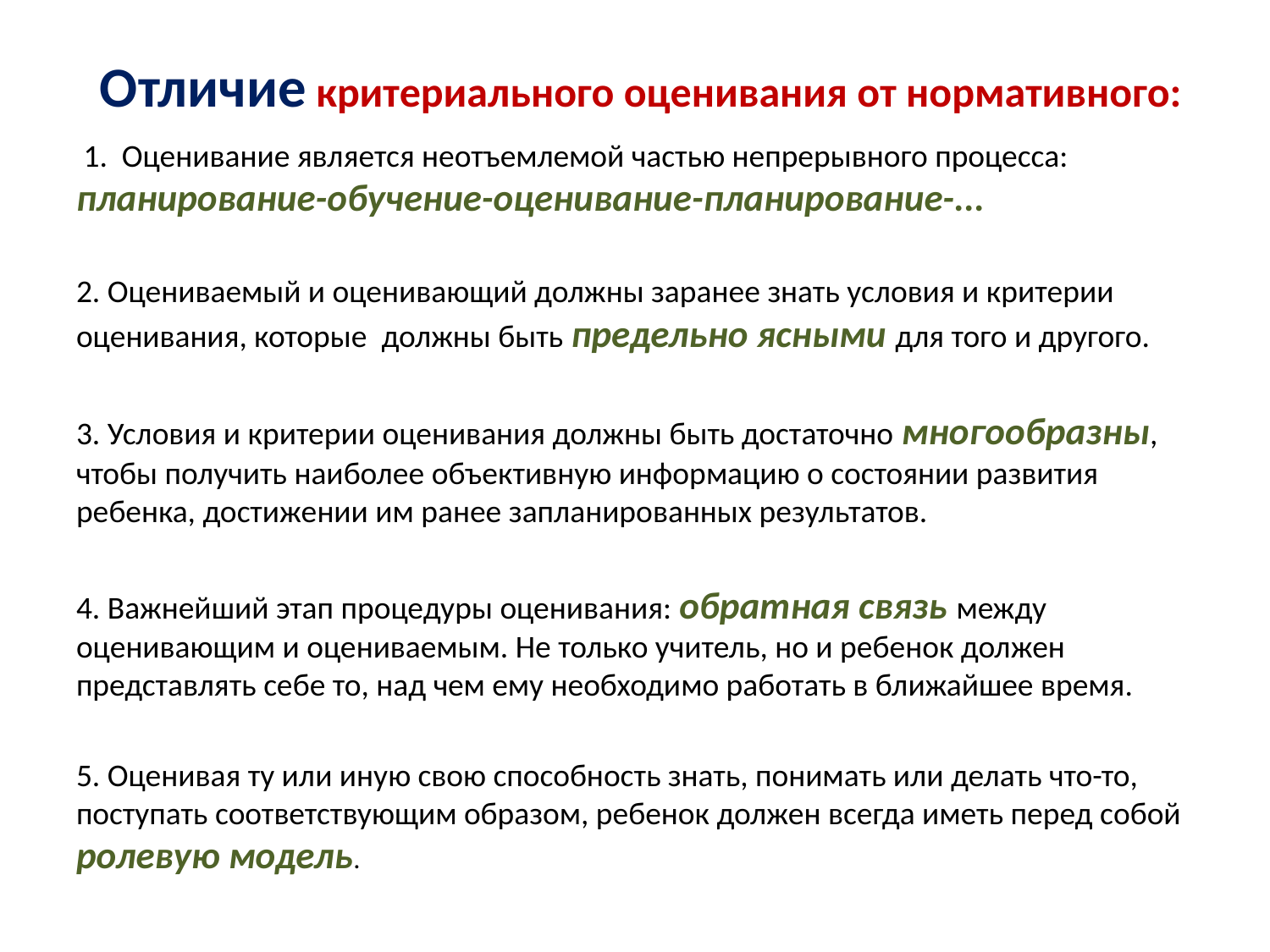

# Отличие критериального оценивания от нормативного:
 1.  Оценивание является неотъемлемой частью непрерывного процесса: планирование-обучение-оценивание-планирование-...

2. Оцениваемый и оценивающий должны заранее знать условия и критерии оценивания, которые  должны быть предельно ясными для того и другого.

3. Условия и критерии оценивания должны быть достаточно многообразны, чтобы получить наиболее объективную информацию о состоянии развития ребенка, достижении им ранее запланированных результатов.

4. Важнейший этап процедуры оценивания: обратная связь между оценивающим и оцениваемым. Не только учитель, но и ребенок должен представлять себе то, над чем ему необходимо работать в ближайшее время.

5. Оценивая ту или иную свою способность знать, понимать или делать что-то, поступать соответствующим образом, ребенок должен всегда иметь перед собой ролевую модель.